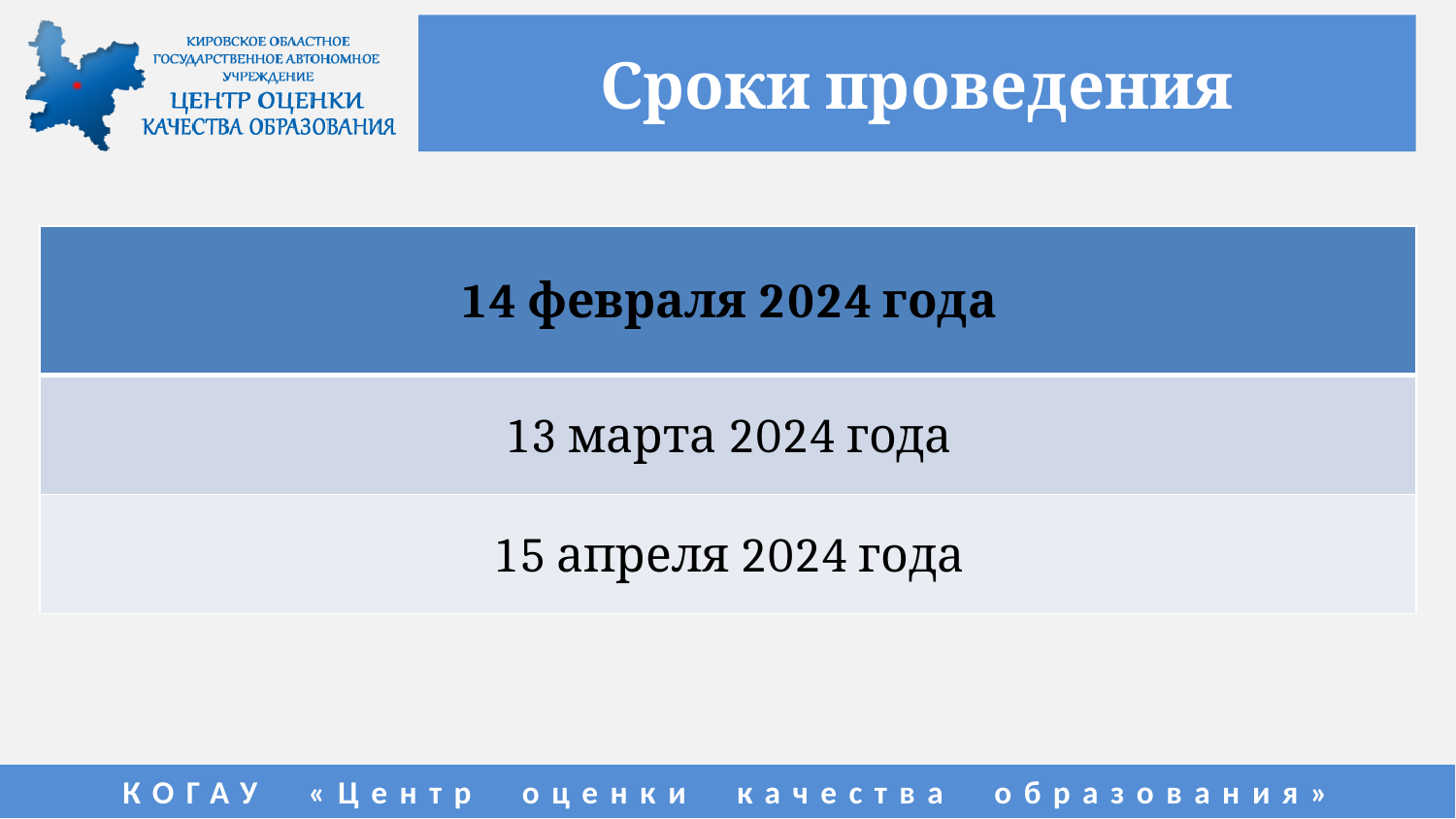

# Сроки проведения
| 14 февраля 2024 года |
| --- |
| 13 марта 2024 года |
| 15 апреля 2024 года |